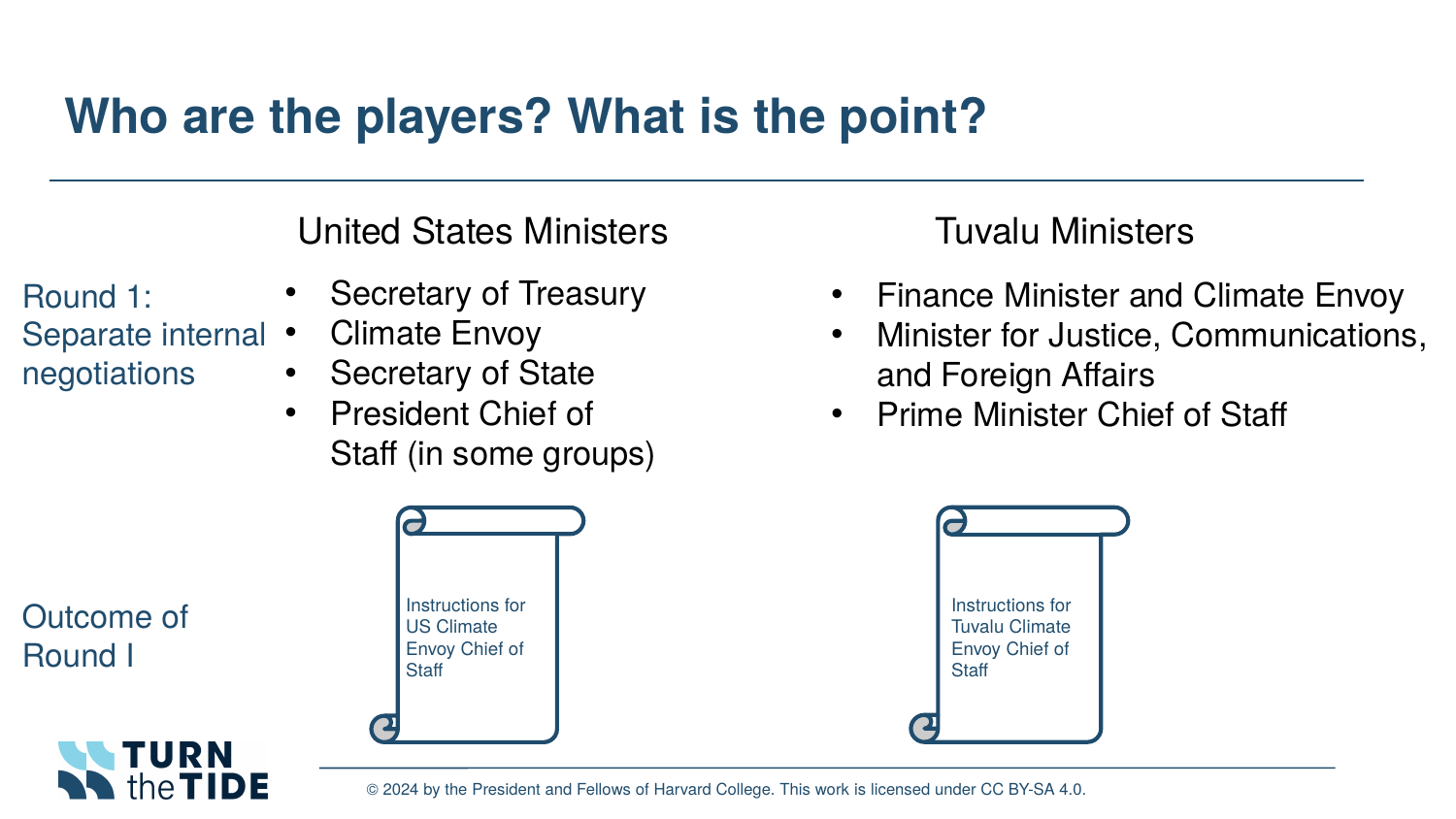

# Who are the players? What is the point?
United States Ministers
Tuvalu Ministers
Secretary of Treasury
Climate Envoy
Secretary of State
President Chief of Staff (in some groups)
Finance Minister and Climate Envoy
Minister for Justice, Communications, and Foreign Affairs
Prime Minister Chief of Staff
Round 1:
Separate internal negotiations

Instructions for Tuvalu Climate Envoy Chief of Staff
Instructions for US Climate Envoy Chief of Staff
Outcome of Round I